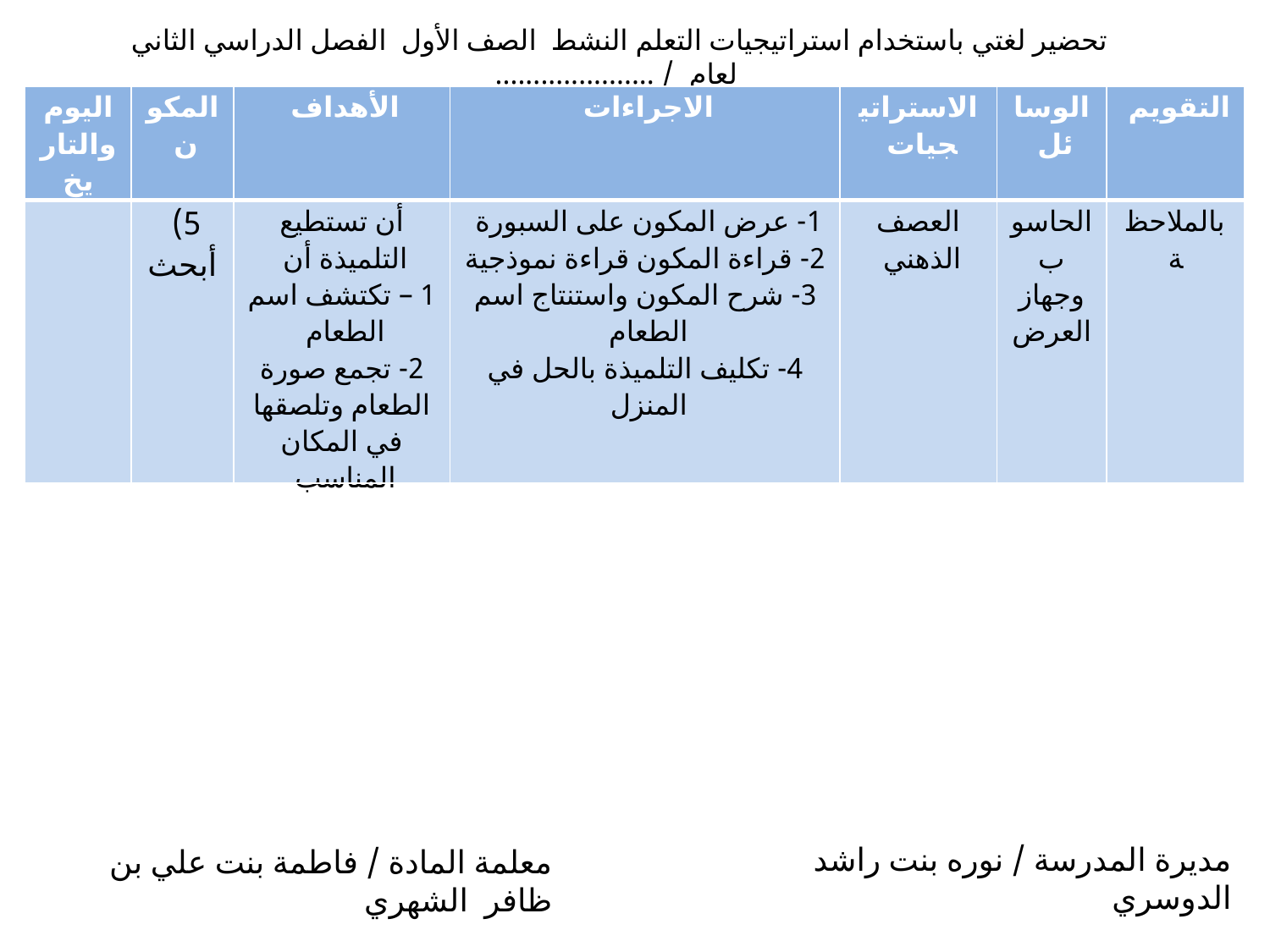

تحضير لغتي باستخدام استراتيجيات التعلم النشط  الصف الأول  الفصل الدراسي الثاني  لعام  / .....................

| اليوم والتاريخ | المكون | الأهداف | الاجراءات | الاستراتيجيات | الوسائل | التقويم |
| --- | --- | --- | --- | --- | --- | --- |
|  | 5) أبحث | أن تستطيع التلميذة أن 1 – تكتشف اسم الطعام 2- تجمع صورة الطعام وتلصقها في المكان المناسب | 1- عرض المكون على السبورة 2- قراءة المكون قراءة نموذجية 3- شرح المكون واستنتاج اسم الطعام 4- تكليف التلميذة بالحل في المنزل | العصف الذهني | الحاسوب وجهاز العرض | بالملاحظة |
مديرة المدرسة / نوره بنت راشد الدوسري
معلمة المادة / فاطمة بنت علي بن ظافر  الشهري